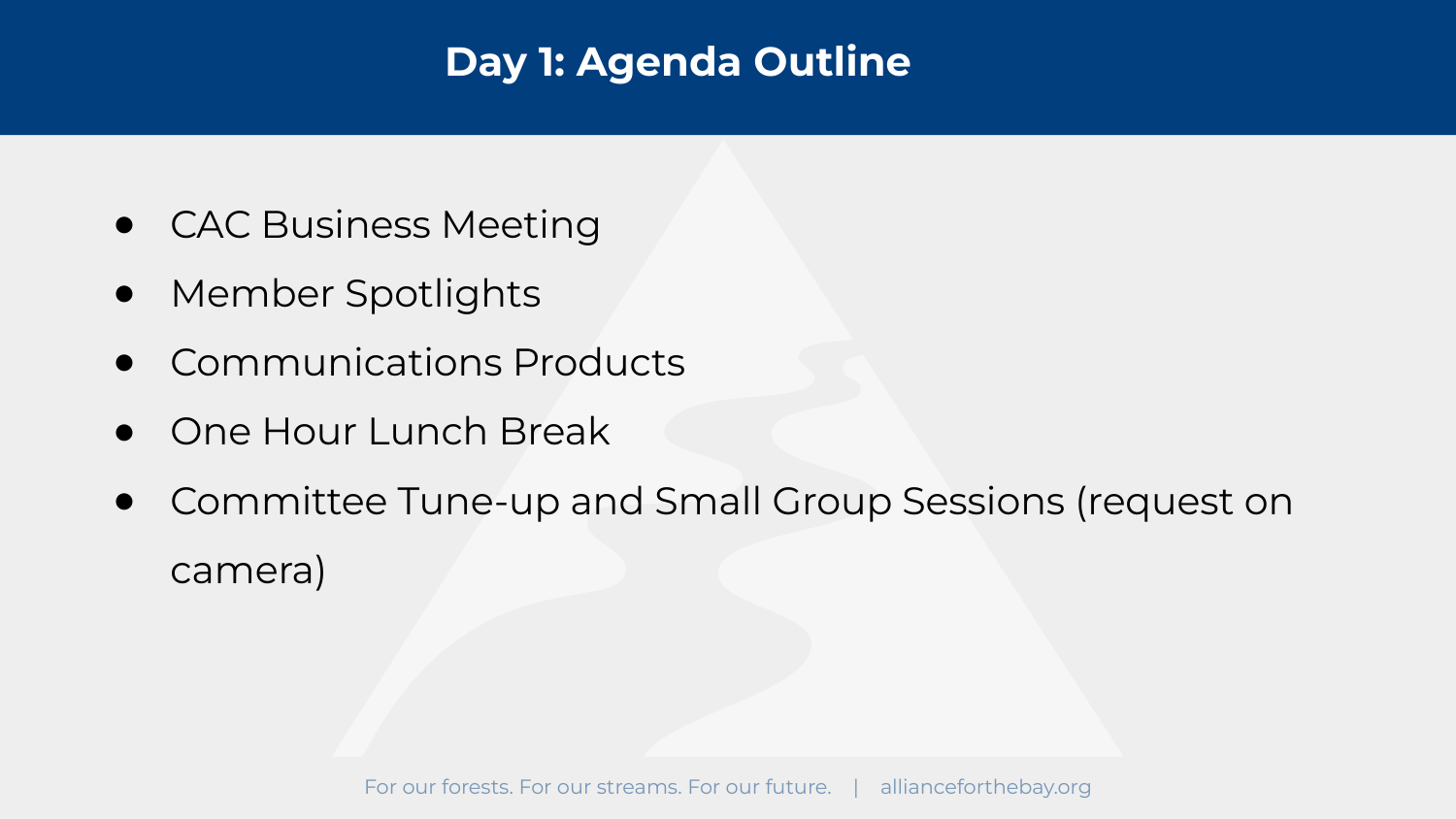

Day 1: Agenda Outline
CAC Business Meeting
Member Spotlights
Communications Products
One Hour Lunch Break
Committee Tune-up and Small Group Sessions (request on camera)